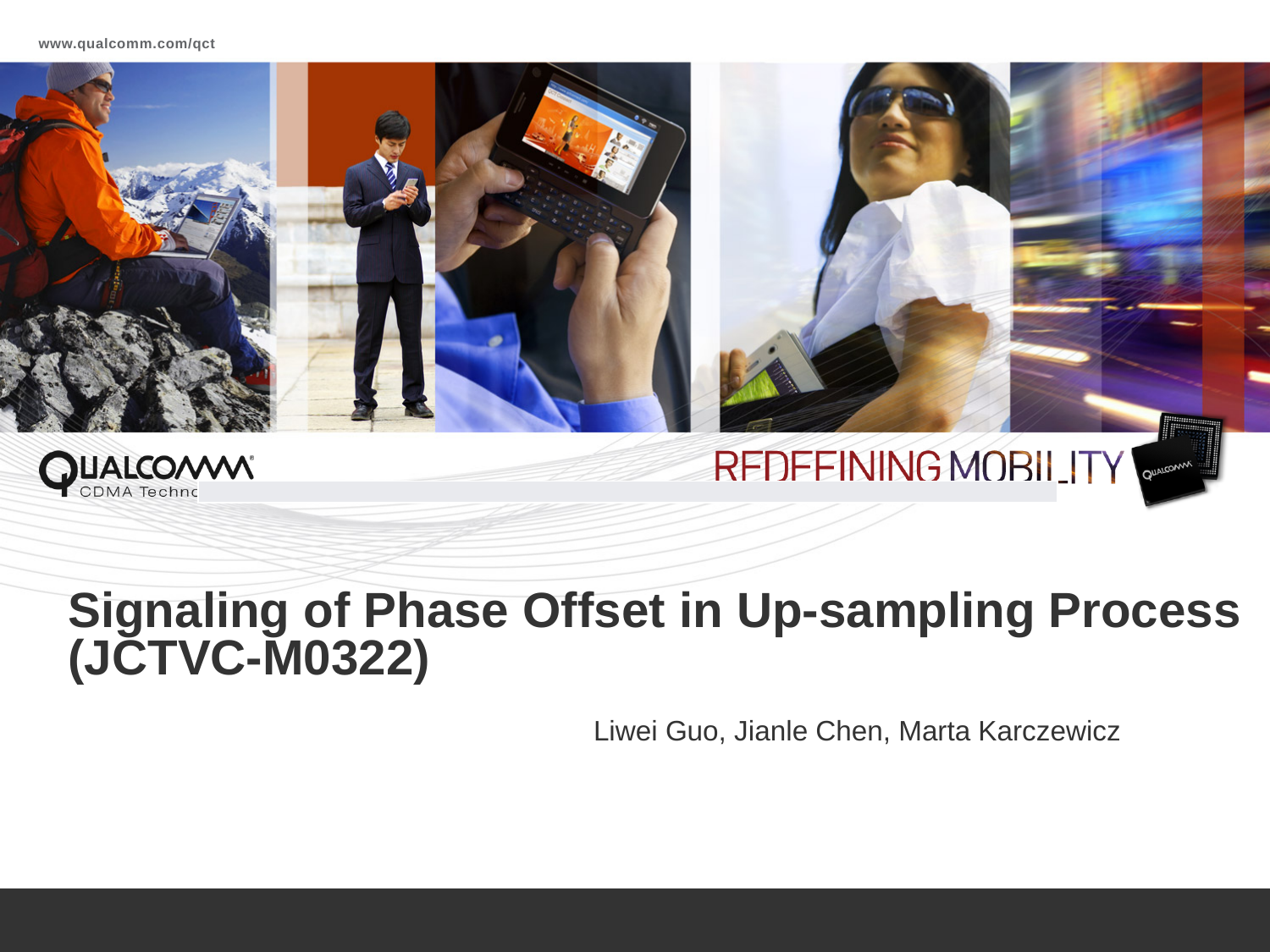

|  |
| --- |
# Signaling of Phase Offset in Up-sampling Process (JCTVC-M0322)
Liwei Guo, Jianle Chen, Marta Karczewicz